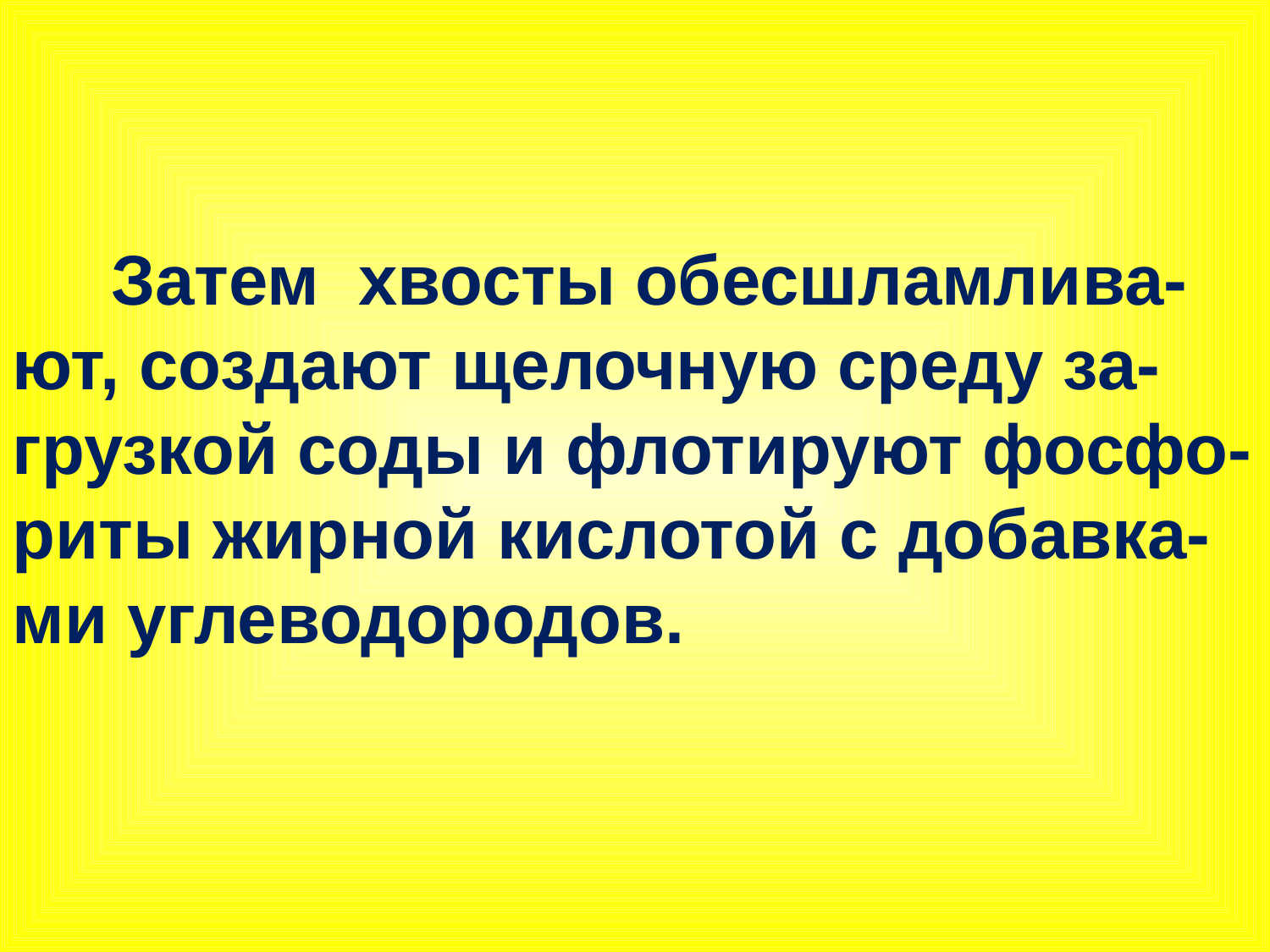

Затем  хвосты обесшламлива-ют, создают щелочную среду за-грузкой соды и флотируют фосфо-риты жирной кислотой с добавка-ми углеводородов.